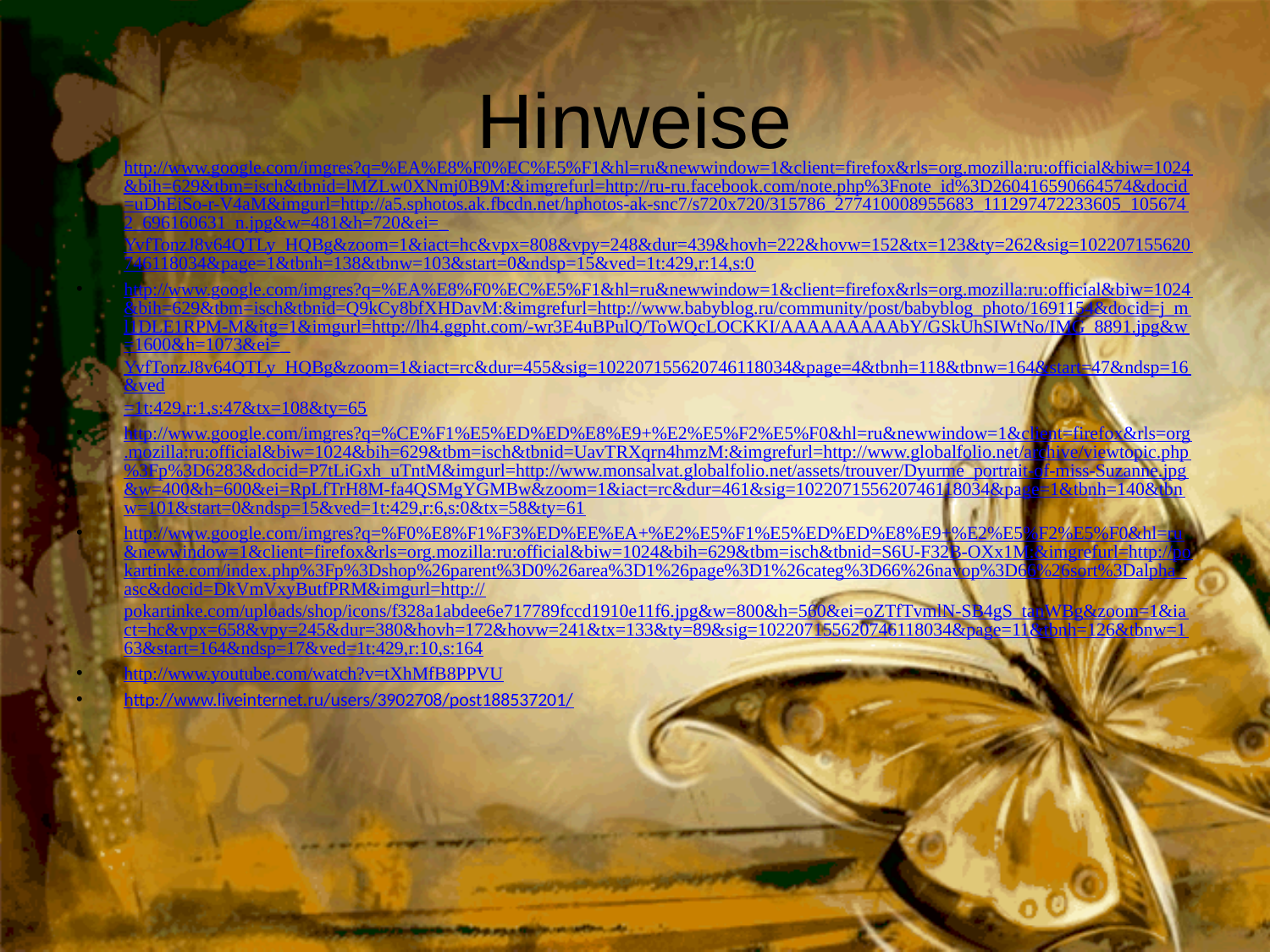

# Hinweise
http://www.google.com/imgres?q=%EA%E8%F0%EC%E5%F1&hl=ru&newwindow=1&client=firefox&rls=org.mozilla:ru:official&biw=1024&bih=629&tbm=isch&tbnid=lMZLw0XNmj0B9M:&imgrefurl=http://ru-ru.facebook.com/note.php%3Fnote_id%3D260416590664574&docid=uDhEiSo-r-V4aM&imgurl=http://a5.sphotos.ak.fbcdn.net/hphotos-ak-snc7/s720x720/315786_277410008955683_111297472233605_1056742_696160631_n.jpg&w=481&h=720&ei=_YvfTonzJ8v64QTLy_HQBg&zoom=1&iact=hc&vpx=808&vpy=248&dur=439&hovh=222&hovw=152&tx=123&ty=262&sig=102207155620746118034&page=1&tbnh=138&tbnw=103&start=0&ndsp=15&ved=1t:429,r:14,s:0
http://www.google.com/imgres?q=%EA%E8%F0%EC%E5%F1&hl=ru&newwindow=1&client=firefox&rls=org.mozilla:ru:official&biw=1024&bih=629&tbm=isch&tbnid=Q9kCy8bfXHDavM:&imgrefurl=http://www.babyblog.ru/community/post/babyblog_photo/1691154&docid=j_ml1DLE1RPM-M&itg=1&imgurl=http://lh4.ggpht.com/-wr3E4uBPulQ/ToWQcLOCKKI/AAAAAAAAAbY/GSkUhSIWtNo/IMG_8891.jpg&w=1600&h=1073&ei=_YvfTonzJ8v64QTLy_HQBg&zoom=1&iact=rc&dur=455&sig=102207155620746118034&page=4&tbnh=118&tbnw=164&start=47&ndsp=16&ved=1t:429,r:1,s:47&tx=108&ty=65
http://www.google.com/imgres?q=%CE%F1%E5%ED%ED%E8%E9+%E2%E5%F2%E5%F0&hl=ru&newwindow=1&client=firefox&rls=org.mozilla:ru:official&biw=1024&bih=629&tbm=isch&tbnid=UavTRXqrn4hmzM:&imgrefurl=http://www.globalfolio.net/archive/viewtopic.php%3Fp%3D6283&docid=P7tLiGxh_uTntM&imgurl=http://www.monsalvat.globalfolio.net/assets/trouver/Dyurme_portrait-of-miss-Suzanne.jpg&w=400&h=600&ei=RpLfTrH8M-fa4QSMgYGMBw&zoom=1&iact=rc&dur=461&sig=102207155620746118034&page=1&tbnh=140&tbnw=101&start=0&ndsp=15&ved=1t:429,r:6,s:0&tx=58&ty=61
http://www.google.com/imgres?q=%F0%E8%F1%F3%ED%EE%EA+%E2%E5%F1%E5%ED%ED%E8%E9+%E2%E5%F2%E5%F0&hl=ru&newwindow=1&client=firefox&rls=org.mozilla:ru:official&biw=1024&bih=629&tbm=isch&tbnid=S6U-F32B-OXx1M:&imgrefurl=http://pokartinke.com/index.php%3Fp%3Dshop%26parent%3D0%26area%3D1%26page%3D1%26categ%3D66%26navop%3D66%26sort%3Dalpha_asc&docid=DkVmVxyButfPRM&imgurl=http://pokartinke.com/uploads/shop/icons/f328a1abdee6e717789fccd1910e11f6.jpg&w=800&h=560&ei=oZTfTvmlN-SB4gS_tanWBg&zoom=1&iact=hc&vpx=658&vpy=245&dur=380&hovh=172&hovw=241&tx=133&ty=89&sig=102207155620746118034&page=11&tbnh=126&tbnw=163&start=164&ndsp=17&ved=1t:429,r:10,s:164
http://www.youtube.com/watch?v=tXhMfB8PPVU
http://www.liveinternet.ru/users/3902708/post188537201/